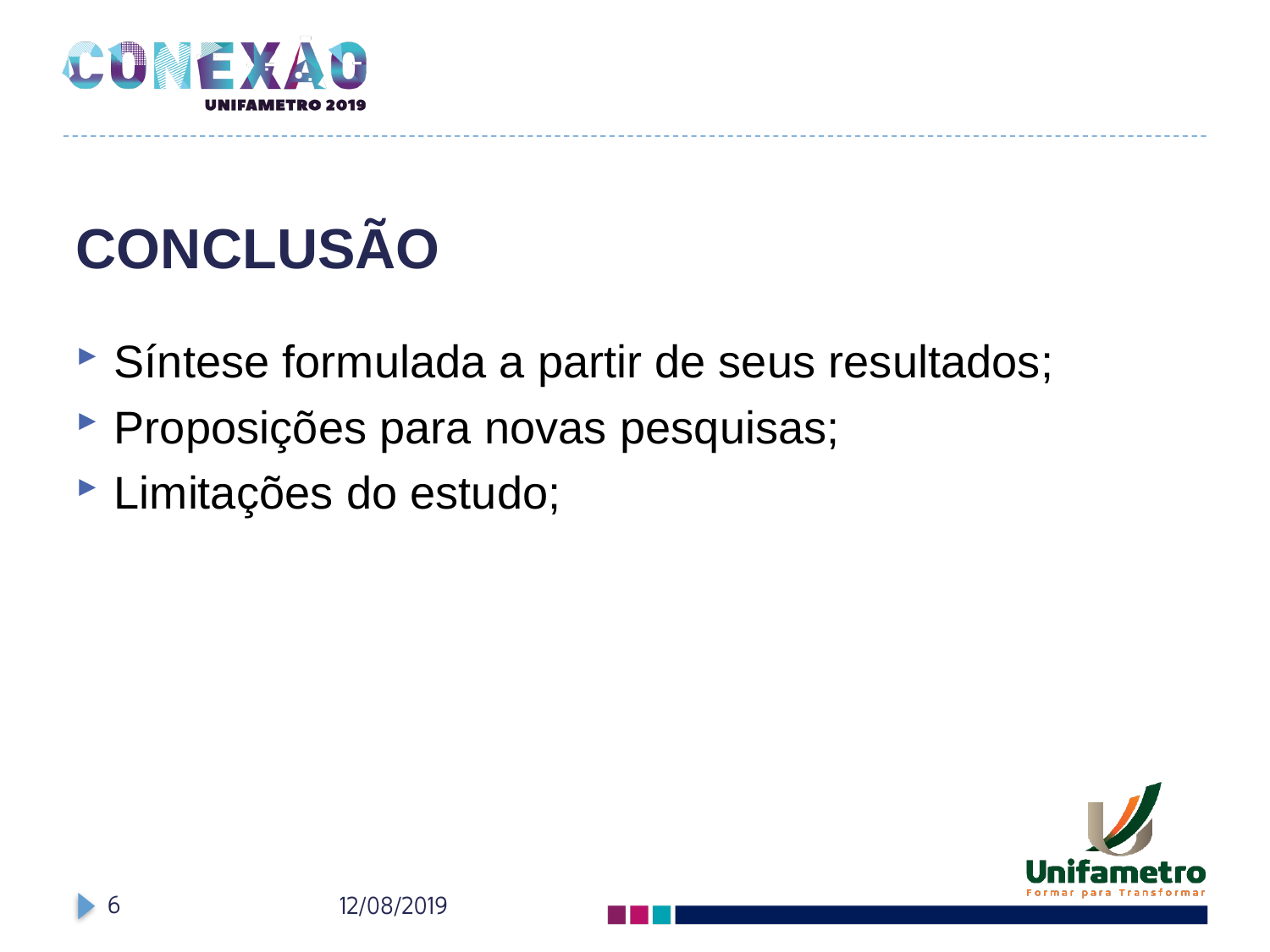

# CONCLUSÃO
Síntese formulada a partir de seus resultados;
Proposições para novas pesquisas;
Limitações do estudo;
6
12/08/2019